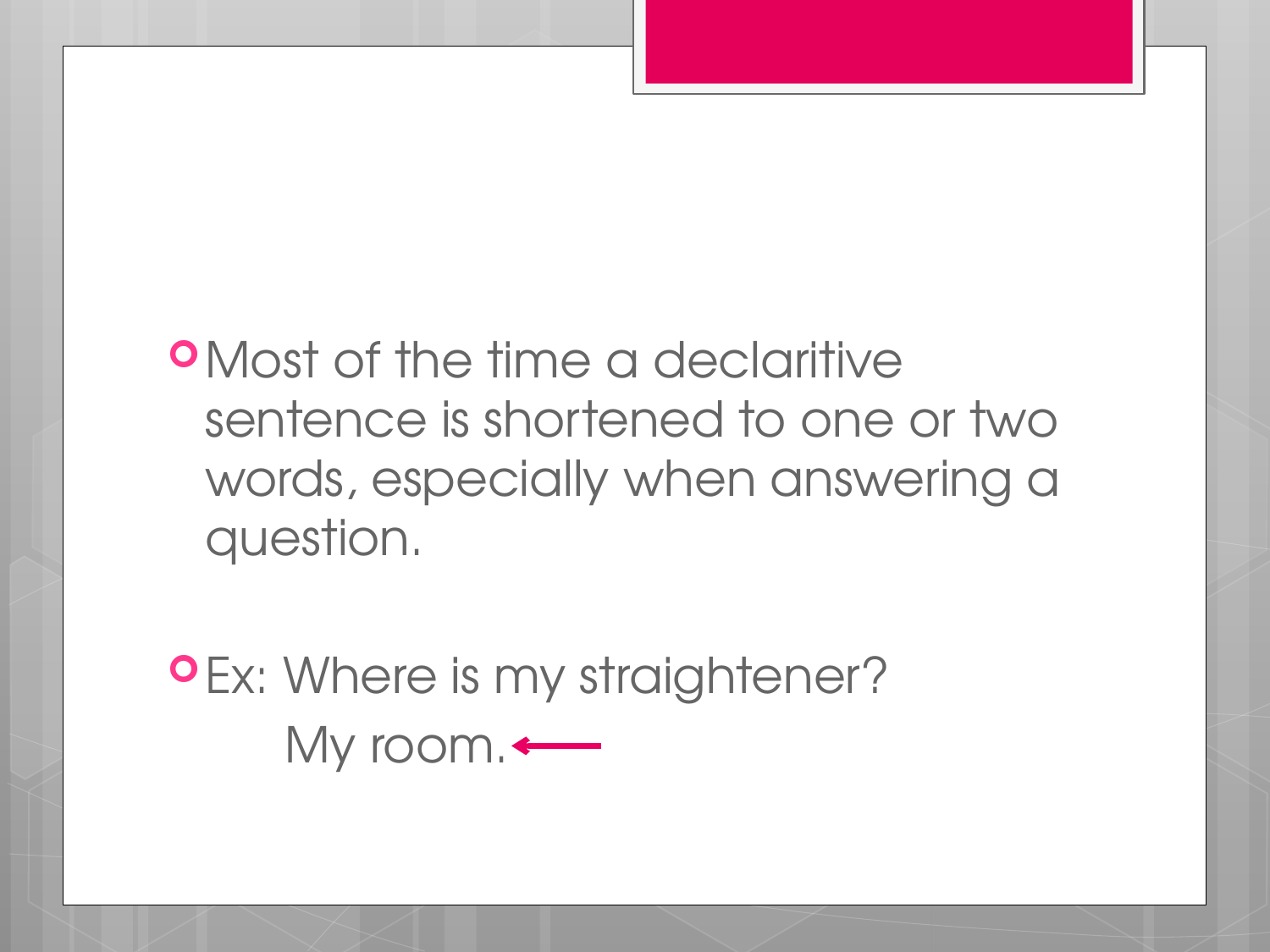

#
Most of the time a declaritive sentence is shortened to one or two words, especially when answering a question.

Ex: Where is my straightener?
	My room.